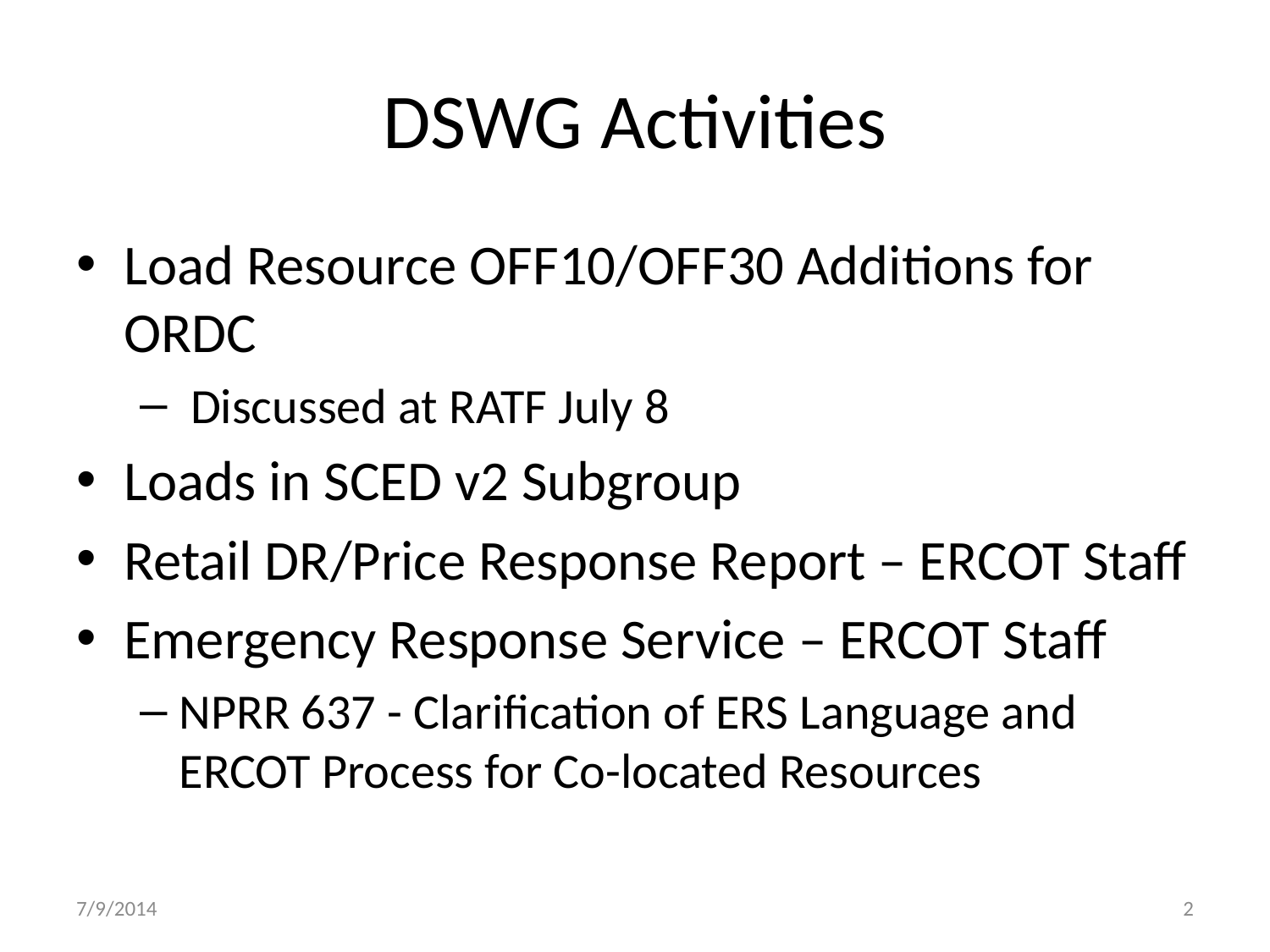

# DSWG Activities
Load Resource OFF10/OFF30 Additions for ORDC
 Discussed at RATF July 8
Loads in SCED v2 Subgroup
Retail DR/Price Response Report – ERCOT Staff
Emergency Response Service – ERCOT Staff
NPRR 637 - Clarification of ERS Language and ERCOT Process for Co-located Resources

7/9/2014
2